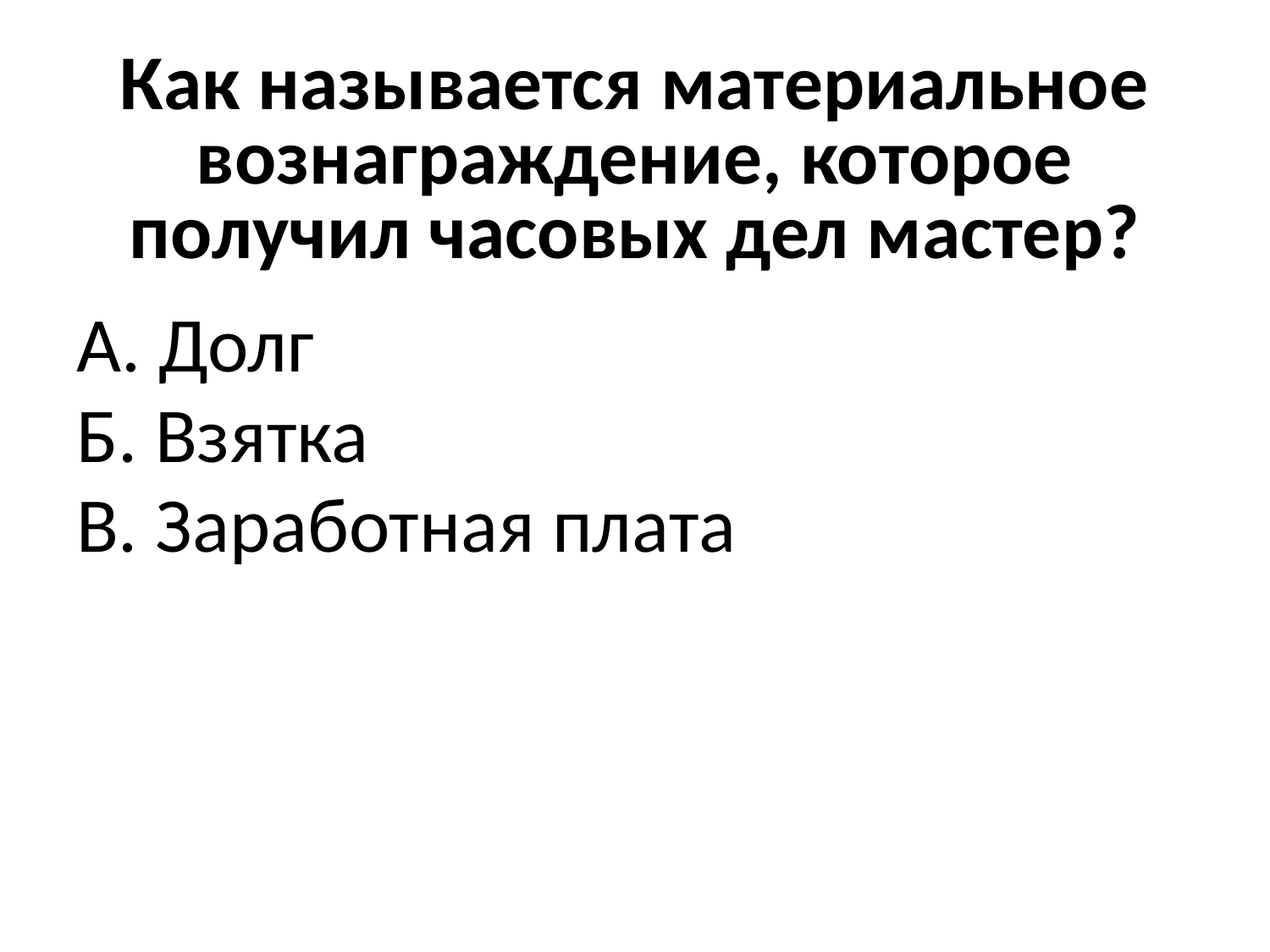

# Как называется материальное вознаграждение, которое получил часовых дел мастер?
А. Долг
Б. Взятка
В. Заработная плата